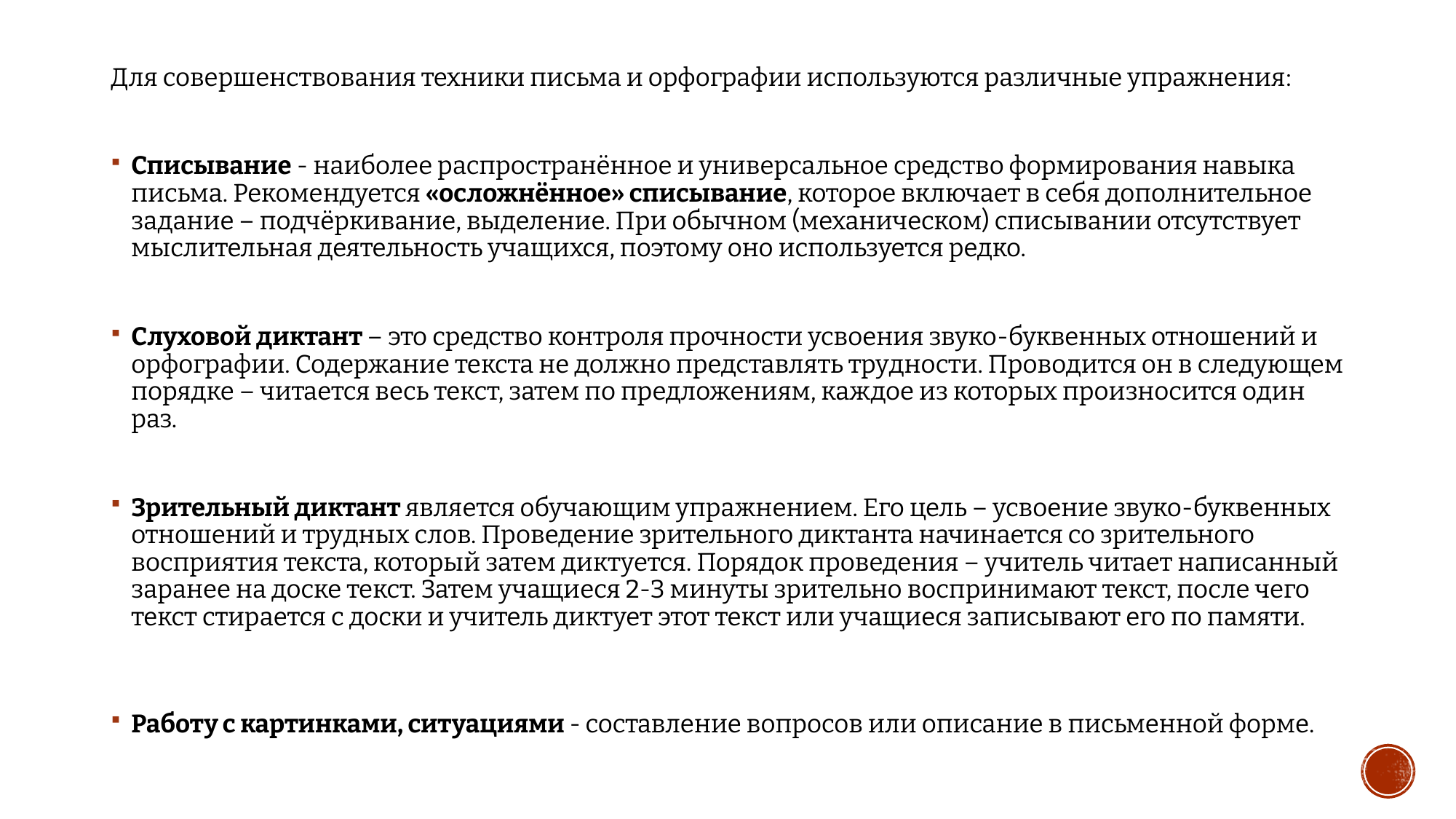

Для совершенствования техники письма и орфографии используются различные упражнения:

Списывание - наиболее распространённое и универсальное средство формирования навыка письма. Рекомендуется «осложнённое» списывание, которое включает в себя дополнительное задание – подчёркивание, выделение. При обычном (механическом) списывании отсутствует мыслительная деятельность учащихся, поэтому оно используется редко.

Слуховой диктант – это средство контроля прочности усвоения звуко-буквенных отношений и орфографии. Содержание текста не должно представлять трудности. Проводится он в следующем порядке – читается весь текст, затем по предложениям, каждое из которых произносится один раз.

Зрительный диктант является обучающим упражнением. Его цель – усвоение звуко-буквенных отношений и трудных слов. Проведение зрительного диктанта начинается со зрительного восприятия текста, который затем диктуется. Порядок проведения – учитель читает написанный заранее на доске текст. Затем учащиеся 2-3 минуты зрительно воспринимают текст, после чего текст стирается с доски и учитель диктует этот текст или учащиеся записывают его по памяти.

Работу с картинками, ситуациями - составление вопросов или описание в письменной форме.